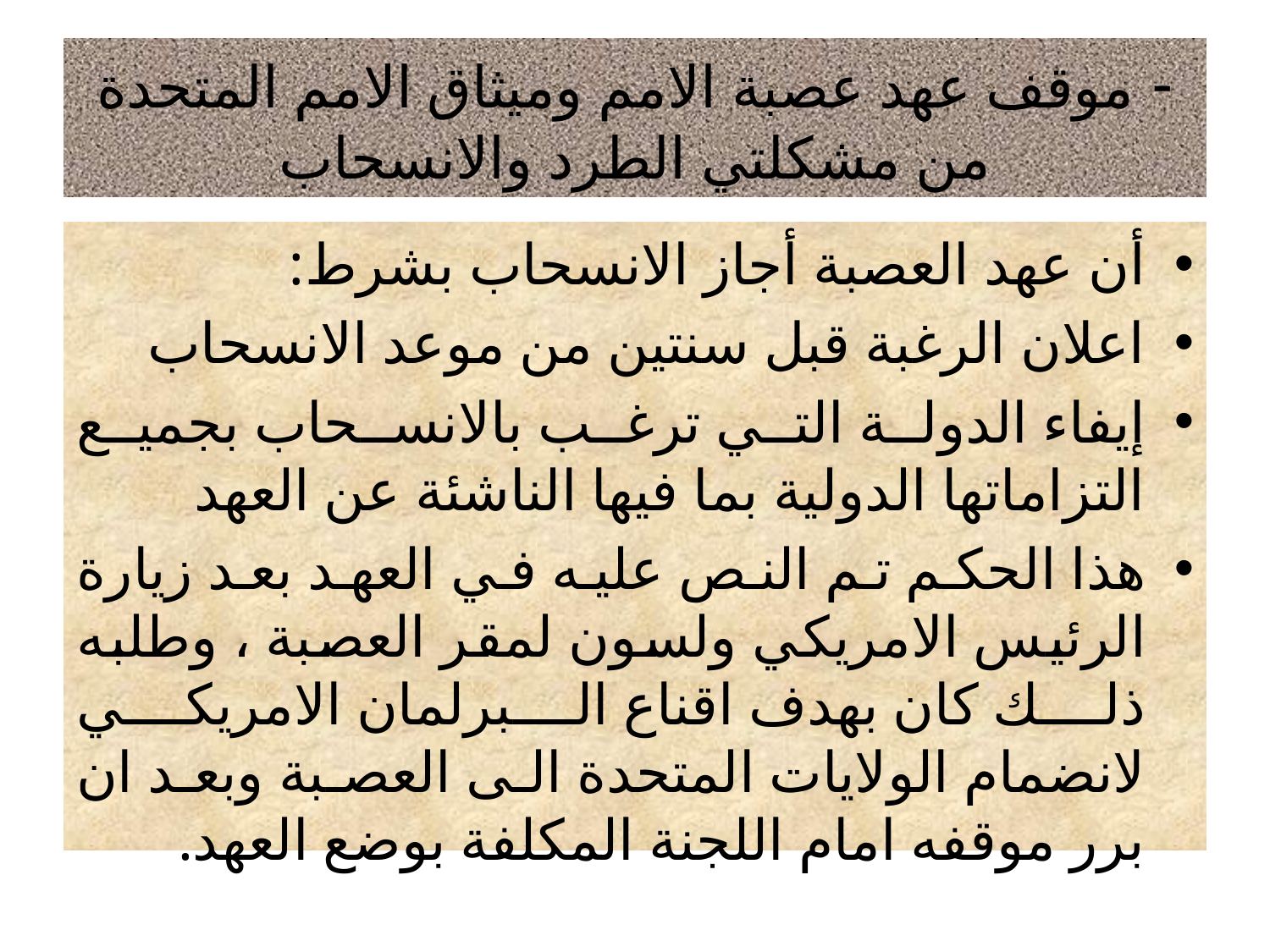

# - موقف عهد عصبة الامم وميثاق الامم المتحدة من مشكلتي الطرد والانسحاب
أن عهد العصبة أجاز الانسحاب بشرط:
اعلان الرغبة قبل سنتين من موعد الانسحاب
إيفاء الدولة التي ترغب بالانسحاب بجميع التزاماتها الدولية بما فيها الناشئة عن العهد
هذا الحكم تم النص عليه في العهد بعد زيارة الرئيس الامريكي ولسون لمقر العصبة ، وطلبه ذلك كان بهدف اقناع البرلمان الامريكي لانضمام الولايات المتحدة الى العصبة وبعد ان برر موقفه امام اللجنة المكلفة بوضع العهد.